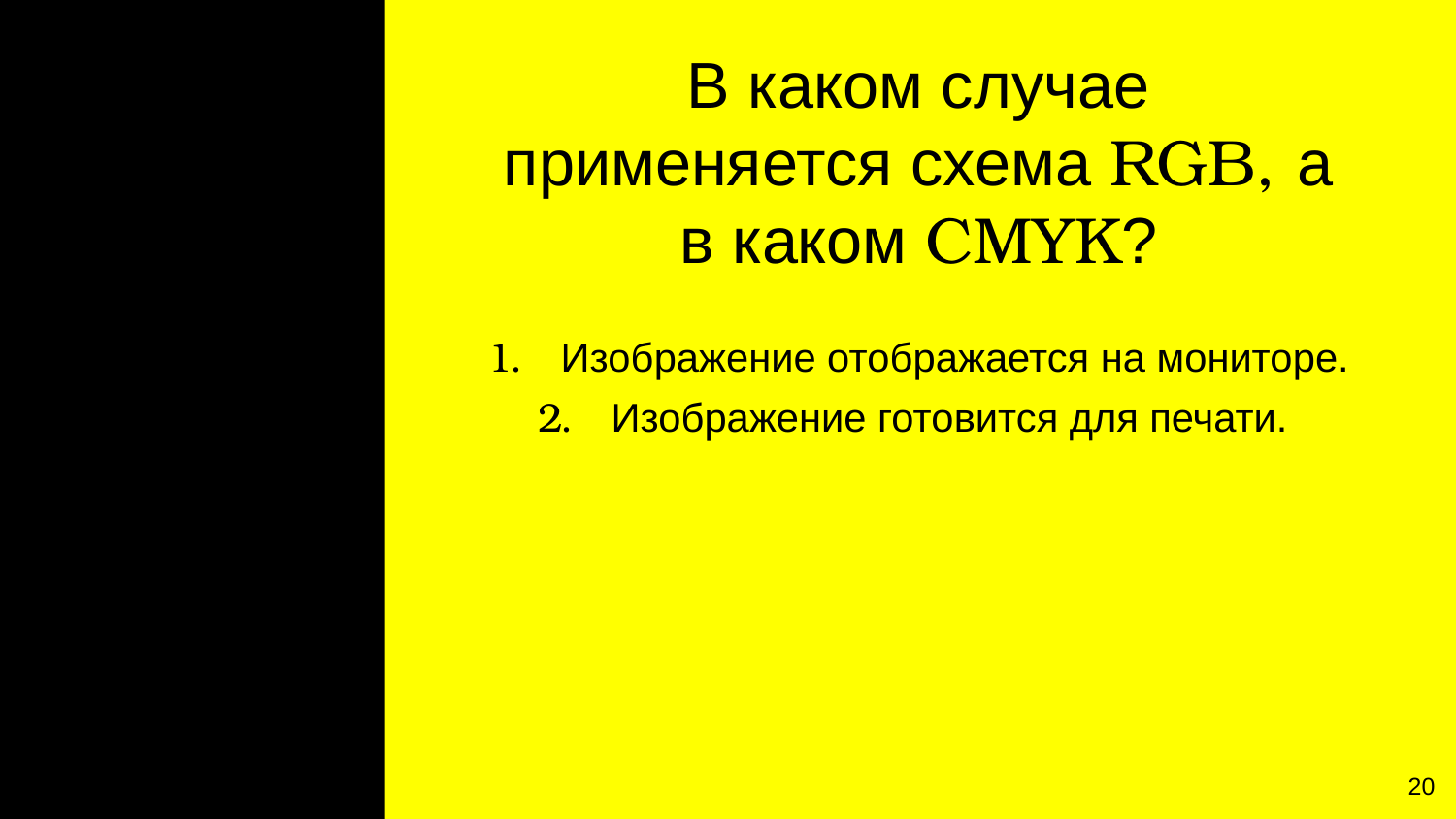

В каком случае применяется схема RGB, а в каком CMYK?
Изображение отображается на мониторе.
Изображение готовится для печати.
20